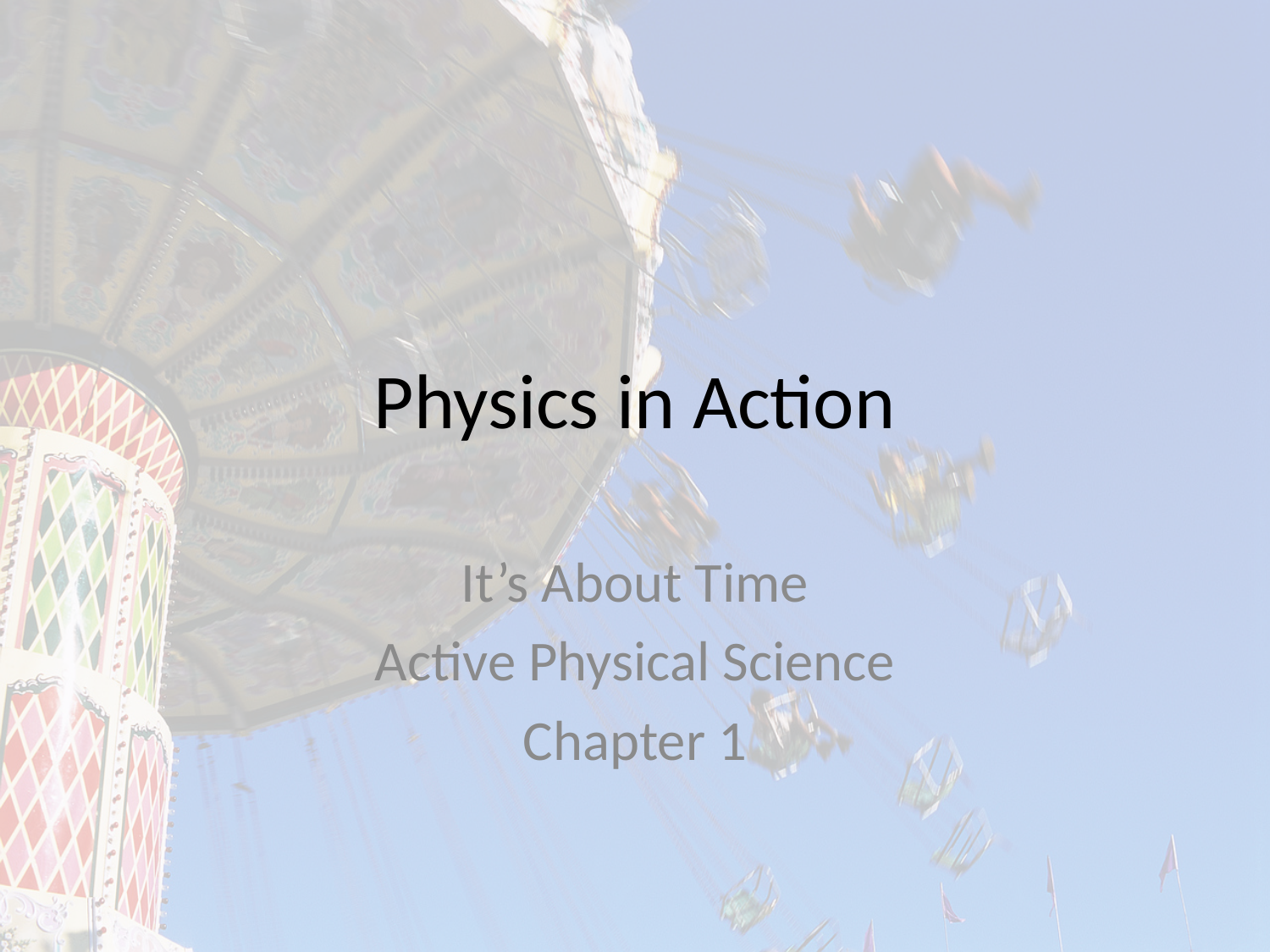

# Physics in Action
It’s About Time
Active Physical Science
Chapter 1